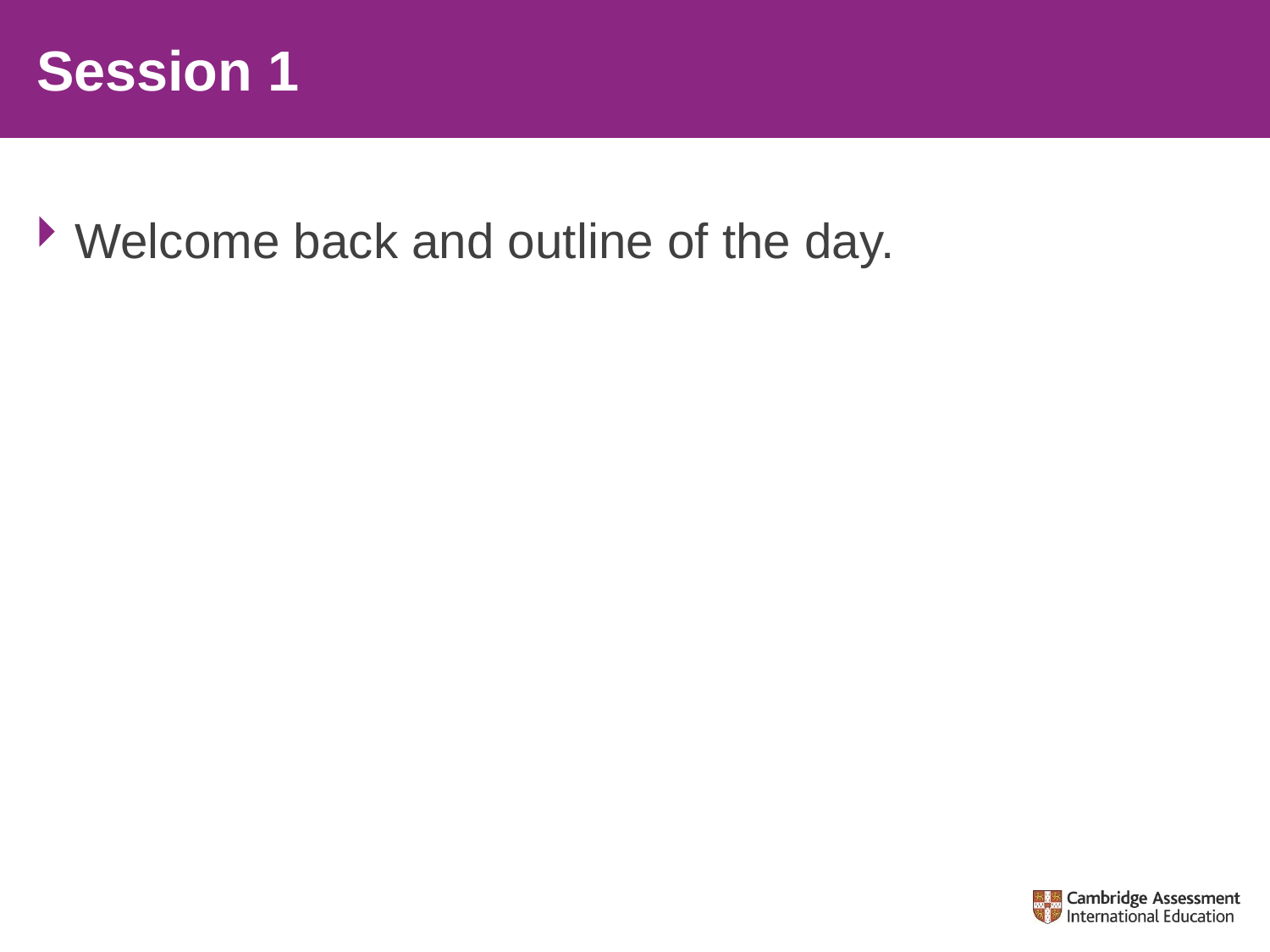

# Session 1
Welcome back and outline of the day.